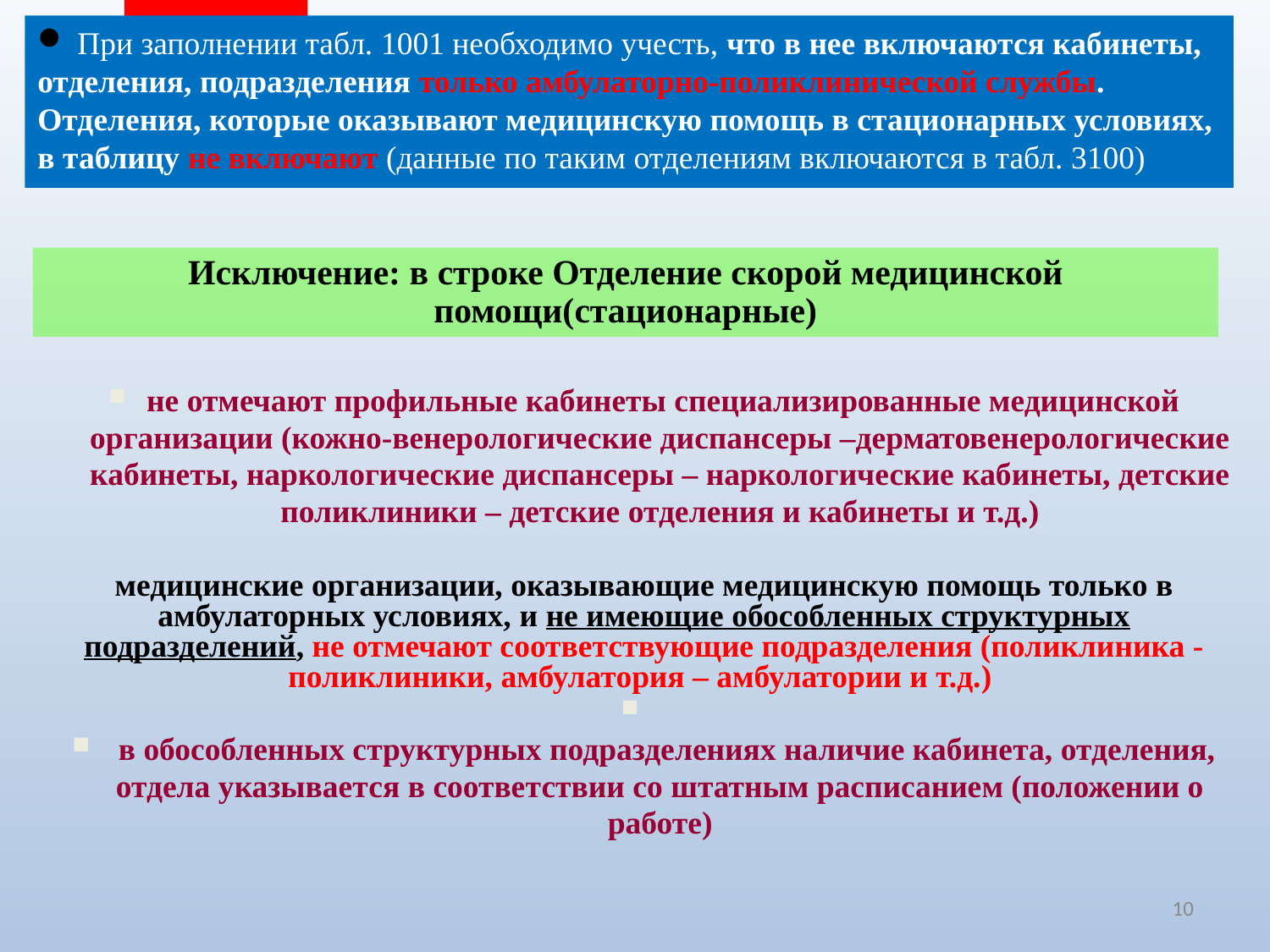

При заполнении табл. 1001 необходимо учесть, что в нее включаются кабинеты, отделения, подразделения только амбулаторно-поликлинической службы. Отделения, которые оказывают медицинскую помощь в стационарных условиях, в таблицу не включают (данные по таким отделениям включаются в табл. 3100)
Исключение: в строке Отделение скорой медицинской помощи(стационарные)

 не отмечают профильные кабинеты специализированные медицинской
    организации (кожно-венерологические диспансеры –дерматовенерологические
    кабинеты, наркологические диспансеры – наркологические кабинеты, детские
    поликлиники – детские отделения и кабинеты и т.д.)

медицинские организации, оказывающие медицинскую помощь только в амбулаторных условиях, и не имеющие обособленных структурных подразделений, не отмечают соответствующие подразделения (поликлиника - поликлиники, амбулатория – амбулатории и т.д.)

  в обособленных структурных подразделениях наличие кабинета, отделения,
    отдела указывается в соответствии со штатным расписанием (положении о
    работе)
10